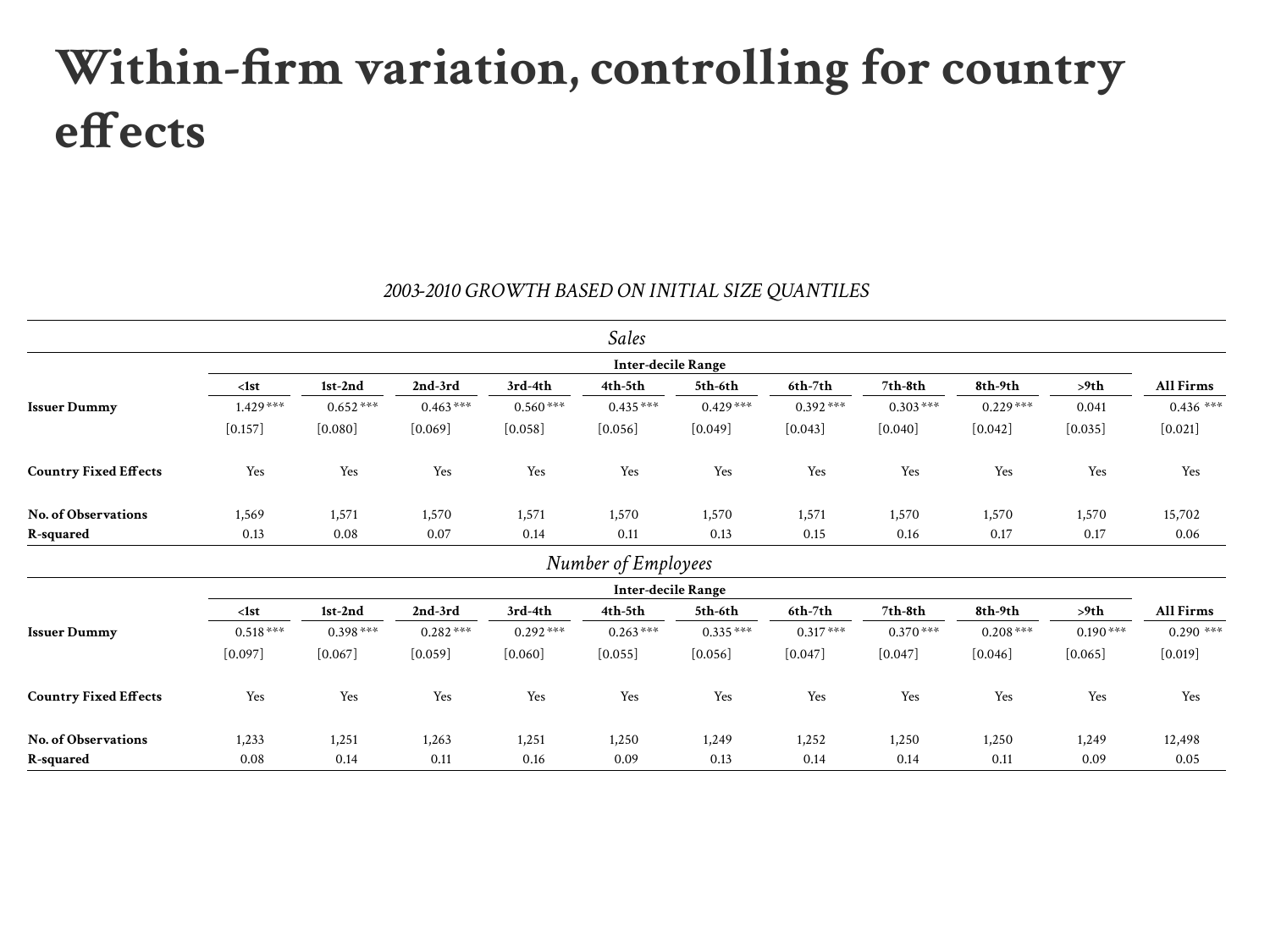

Within-firm variation, controlling for country effects
| 2003-2010 GROWTH BASED ON INITIAL SIZE QUANTILES |  |  |  |  |  |  |  |  |  |  |  |  |  |  |  |  |  |  |  |  |  |  |  |  |  |  |  |  |  |  |  |  |  |
| --- | --- | --- | --- | --- | --- | --- | --- | --- | --- | --- | --- | --- | --- | --- | --- | --- | --- | --- | --- | --- | --- | --- | --- | --- | --- | --- | --- | --- | --- | --- | --- | --- | --- |
| Sales |  |  |  |  |  |  |  |  |  |  |  |  |  |  |  |  |  |  |  |  |  |  |  |  |  |  |  |  |  |  |  |  |  |
|  |  | Inter-decile Range |  |  |  |  |  |  |  |  |  |  |  |  |  |  |  |  |  |  |  |  |  |  |  |  |  |  |  |  |  | All Firms |  |
|  |  | <1st |  |  | 1st-2nd |  |  | 2nd-3rd |  |  | 3rd-4th |  |  | 4th-5th |  |  | 5th-6th |  |  | 6th-7th |  |  | 7th-8th |  |  | 8th-9th |  |  | >9th |  |  |  |  |
| Issuer Dummy |  | 1.429 | \*\*\* |  | 0.652 | \*\*\* |  | 0.463 | \*\*\* |  | 0.560 | \*\*\* |  | 0.435 | \*\*\* |  | 0.429 | \*\*\* |  | 0.392 | \*\*\* |  | 0.303 | \*\*\* |  | 0.229 | \*\*\* |  | 0.041 |  |  | 0.436 | \*\*\* |
|  |  | [0.157] |  |  | [0.080] |  |  | [0.069] |  |  | [0.058] |  |  | [0.056] |  |  | [0.049] |  |  | [0.043] |  |  | [0.040] |  |  | [0.042] |  |  | [0.035] |  |  | [0.021] |  |
|  |  |  |  |  |  |  |  |  |  |  |  |  |  |  |  |  |  |  |  |  |  |  |  |  |  |  |  |  |  |  |  |  |  |
| Country Fixed Effects |  | Yes |  |  | Yes |  |  | Yes |  |  | Yes |  |  | Yes |  |  | Yes |  |  | Yes |  |  | Yes |  |  | Yes |  |  | Yes |  |  | Yes |  |
|  |  |  |  |  |  |  |  |  |  |  |  |  |  |  |  |  |  |  |  |  |  |  |  |  |  |  |  |  |  |  |  |  |  |
| No. of Observations |  | 1,569 |  |  | 1,571 |  |  | 1,570 |  |  | 1,571 |  |  | 1,570 |  |  | 1,570 |  |  | 1,571 |  |  | 1,570 |  |  | 1,570 |  |  | 1,570 |  |  | 15,702 |  |
| R-squared |  | 0.13 |  |  | 0.08 |  |  | 0.07 |  |  | 0.14 |  |  | 0.11 |  |  | 0.13 |  |  | 0.15 |  |  | 0.16 |  |  | 0.17 |  |  | 0.17 |  |  | 0.06 |  |
| Number of Employees |  |  |  |  |  |  |  |  |  |  |  |  |  |  |  |  |  |  |  |  |  |  |  |  |  |  |  |  |  |  |  |  |  |
|  |  | Inter-decile Range |  |  |  |  |  |  |  |  |  |  |  |  |  |  |  |  |  |  |  |  |  |  |  |  |  |  |  |  |  | All Firms |  |
|  |  | <1st |  |  | 1st-2nd |  |  | 2nd-3rd |  |  | 3rd-4th |  |  | 4th-5th |  |  | 5th-6th |  |  | 6th-7th |  |  | 7th-8th |  |  | 8th-9th |  |  | >9th |  |  |  |  |
| Issuer Dummy |  | 0.518 | \*\*\* |  | 0.398 | \*\*\* |  | 0.282 | \*\*\* |  | 0.292 | \*\*\* |  | 0.263 | \*\*\* |  | 0.335 | \*\*\* |  | 0.317 | \*\*\* |  | 0.370 | \*\*\* |  | 0.208 | \*\*\* |  | 0.190 | \*\*\* |  | 0.290 | \*\*\* |
|  |  | [0.097] |  |  | [0.067] |  |  | [0.059] |  |  | [0.060] |  |  | [0.055] |  |  | [0.056] |  |  | [0.047] |  |  | [0.047] |  |  | [0.046] |  |  | [0.065] |  |  | [0.019] |  |
|  |  |  |  |  |  |  |  |  |  |  |  |  |  |  |  |  |  |  |  |  |  |  |  |  |  |  |  |  |  |  |  |  |  |
| Country Fixed Effects |  | Yes |  |  | Yes |  |  | Yes |  |  | Yes |  |  | Yes |  |  | Yes |  |  | Yes |  |  | Yes |  |  | Yes |  |  | Yes |  |  | Yes |  |
|  |  |  |  |  |  |  |  |  |  |  |  |  |  |  |  |  |  |  |  |  |  |  |  |  |  |  |  |  |  |  |  |  |  |
| No. of Observations |  | 1,233 |  |  | 1,251 |  |  | 1,263 |  |  | 1,251 |  |  | 1,250 |  |  | 1,249 |  |  | 1,252 |  |  | 1,250 |  |  | 1,250 |  |  | 1,249 |  |  | 12,498 |  |
| R-squared |  | 0.08 |  |  | 0.14 |  |  | 0.11 |  |  | 0.16 |  |  | 0.09 |  |  | 0.13 |  |  | 0.14 |  |  | 0.14 |  |  | 0.11 |  |  | 0.09 |  |  | 0.05 |  |